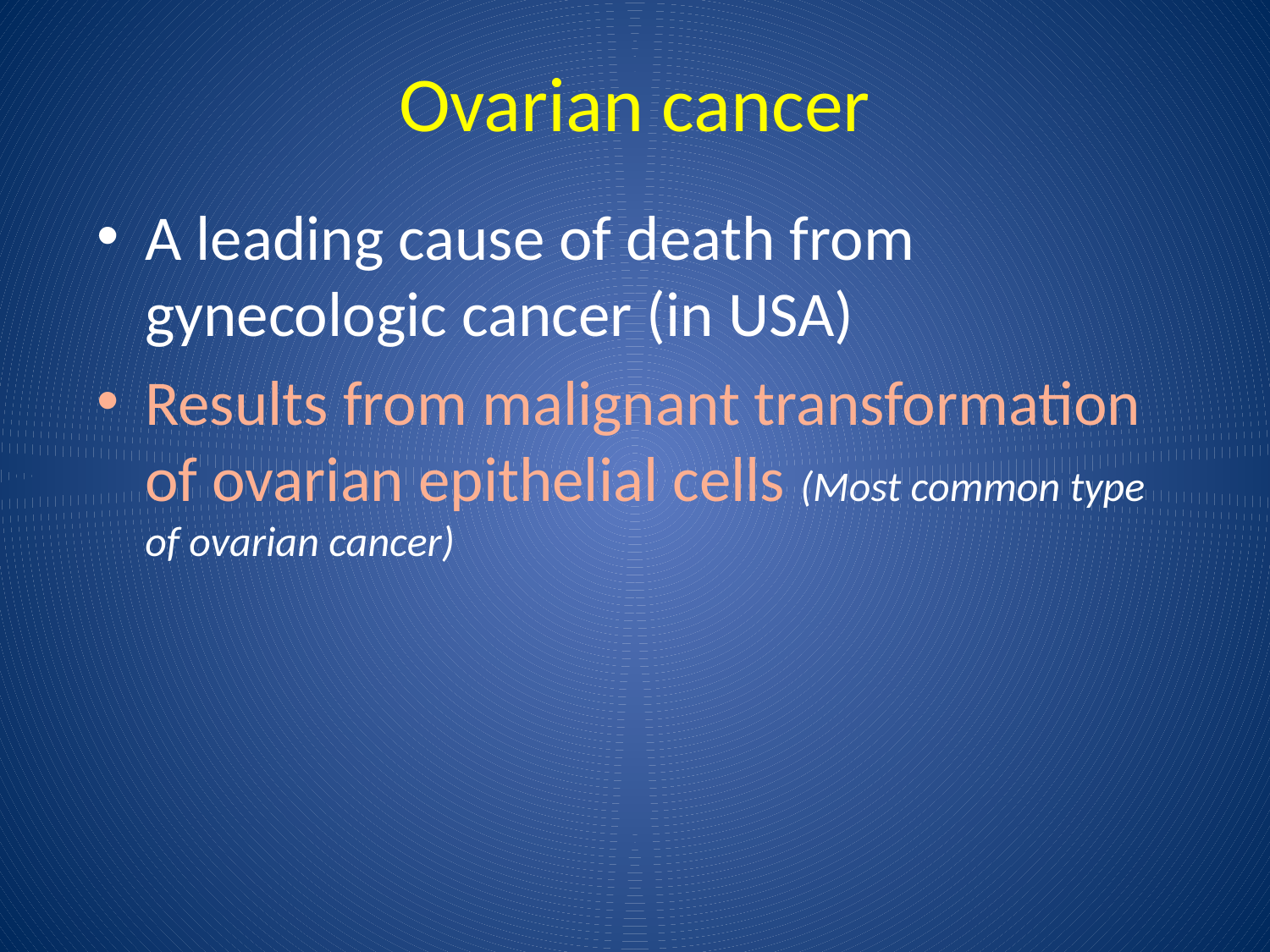

Ovarian cancer
A leading cause of death from gynecologic cancer (in USA)
Results from malignant transformation of ovarian epithelial cells (Most common type of ovarian cancer)